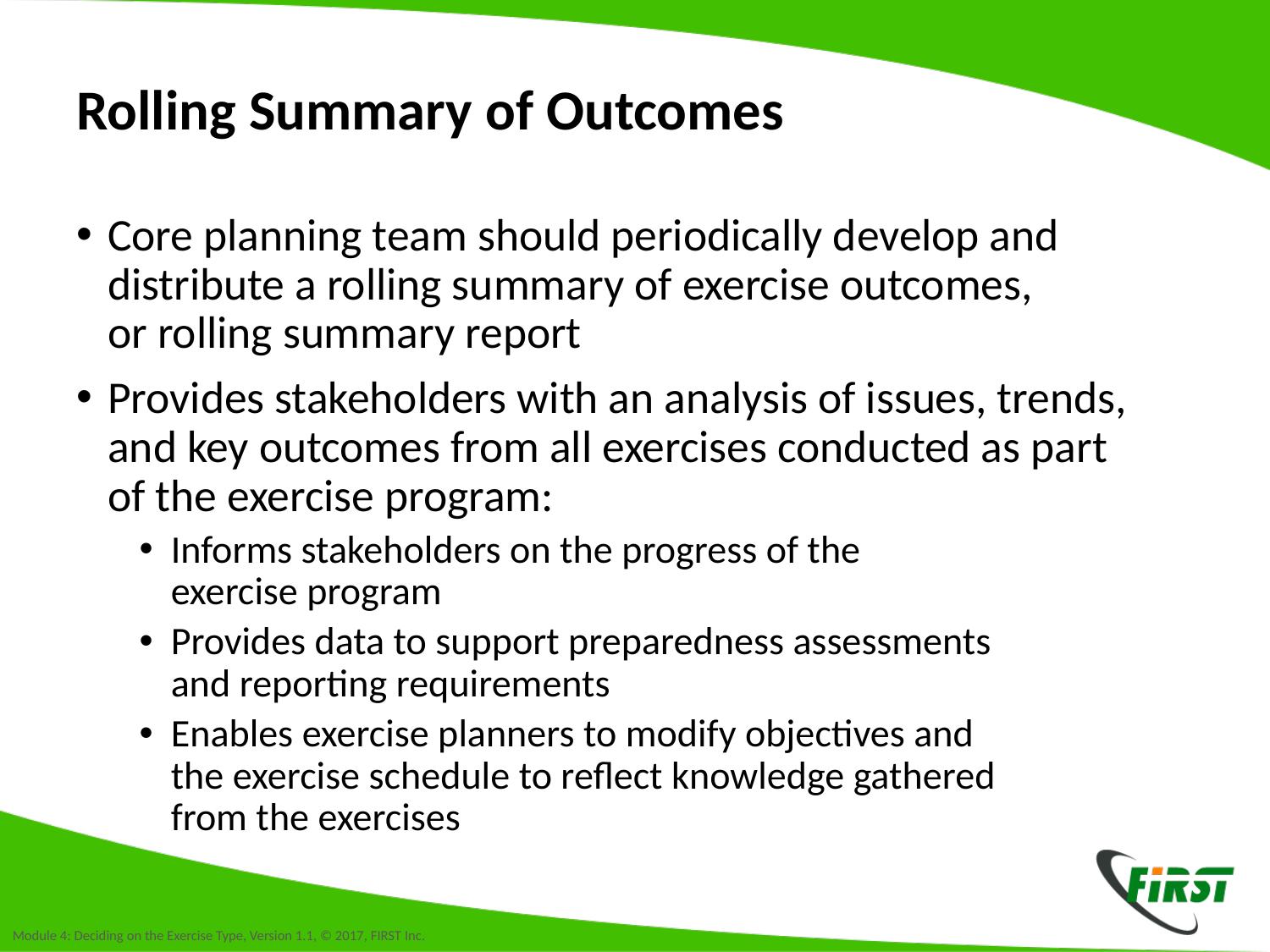

# Rolling Summary of Outcomes
Core planning team should periodically develop and
distribute a rolling summary of exercise outcomes,
or rolling summary report
Provides stakeholders with an analysis of issues, trends,
and key outcomes from all exercises conducted as part
of the exercise program:
Informs stakeholders on the progress of the
exercise program
Provides data to support preparedness assessments
and reporting requirements
Enables exercise planners to modify objectives and
the exercise schedule to reflect knowledge gathered
from the exercises